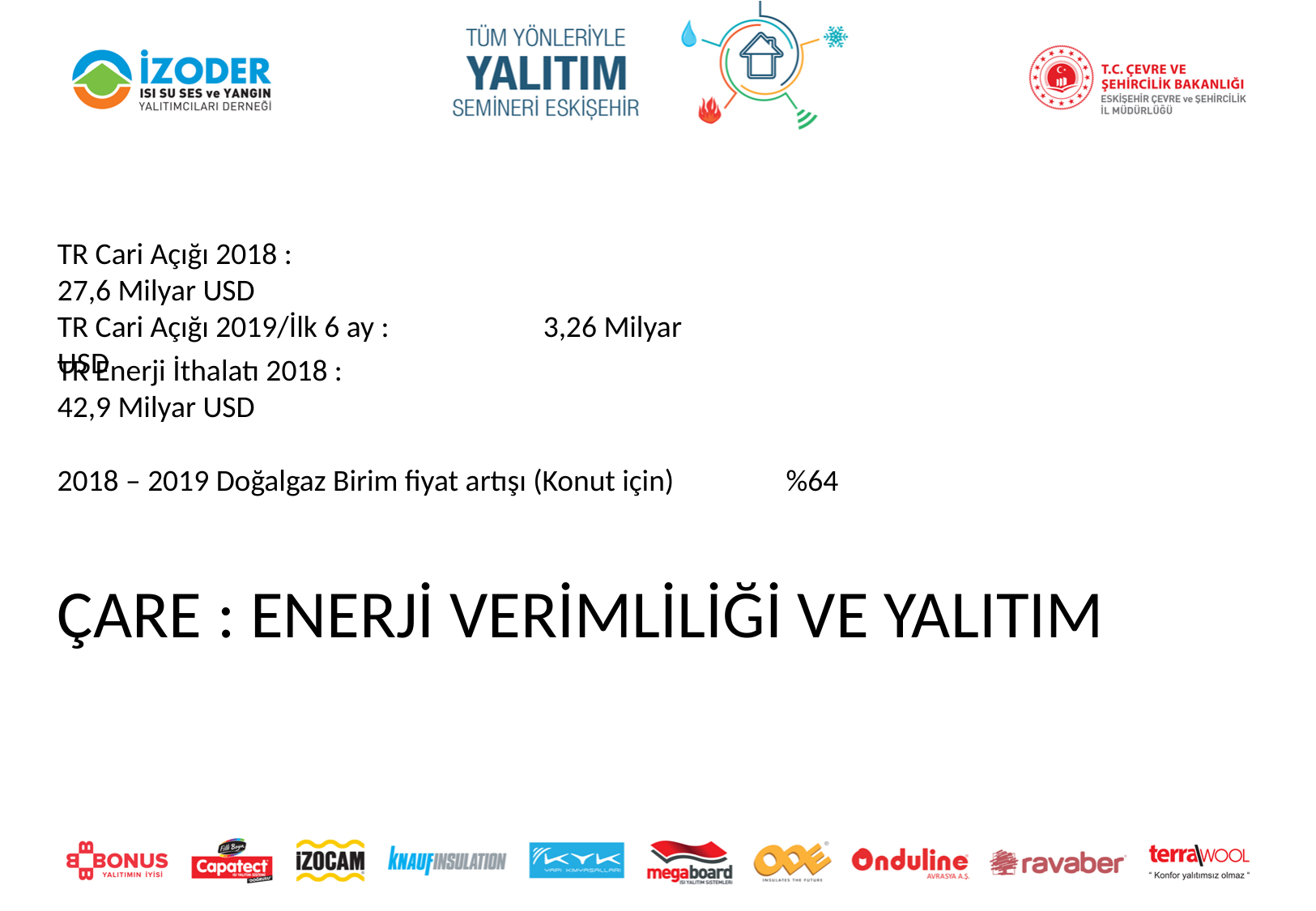

TR Cari Açığı 2018 : 				27,6 Milyar USD
TR Cari Açığı 2019/İlk 6 ay : 		3,26 Milyar USD
TR Enerji İthalatı 2018 :			42,9 Milyar USD
2018 – 2019 Doğalgaz Birim fiyat artışı (Konut için)	%64
ÇARE : ENERJİ VERİMLİLİĞİ VE YALITIM